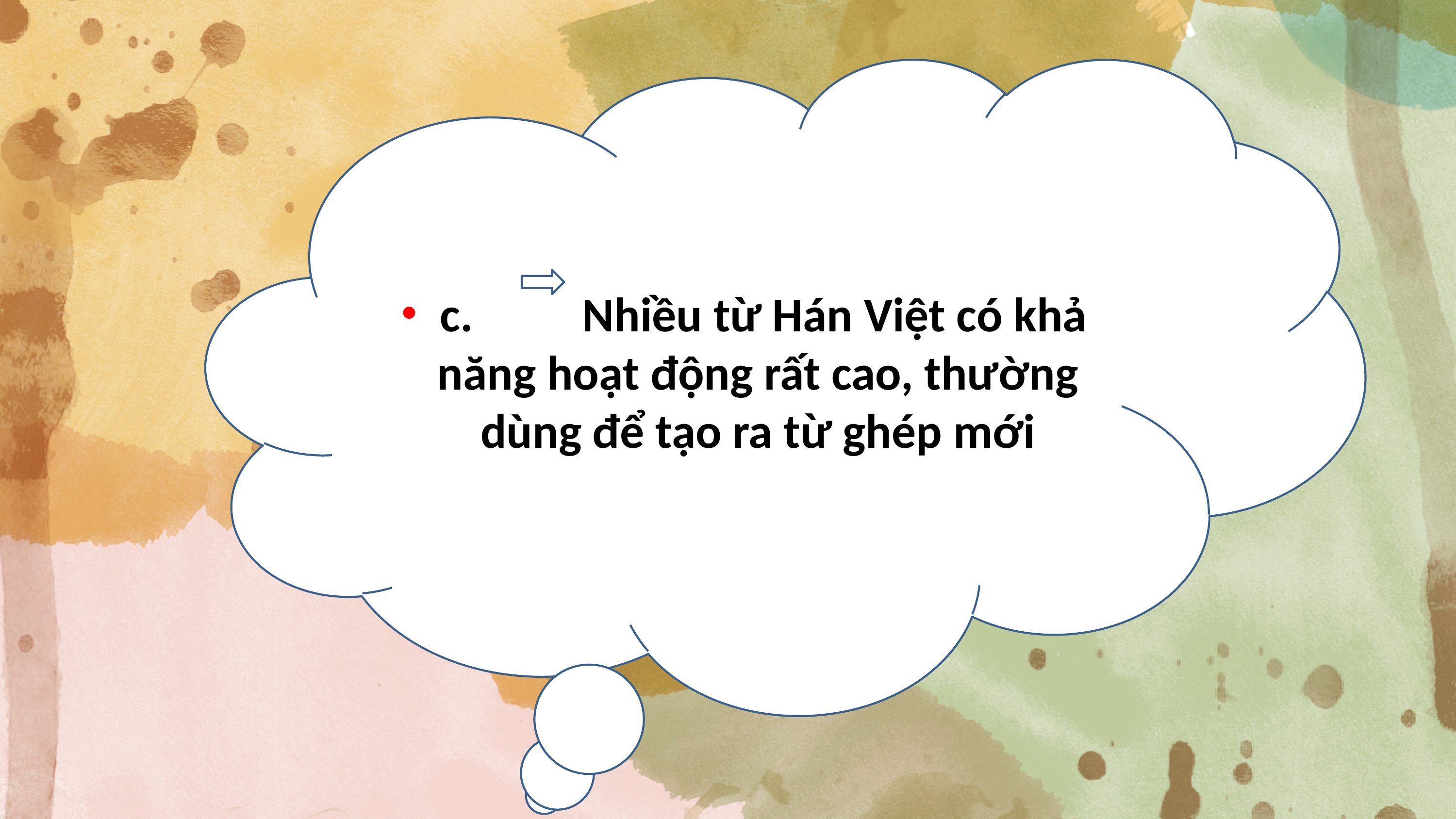

c.          Nhiều từ Hán Việt có khả năng hoạt động rất cao, thường dùng để tạo ra từ ghép mới